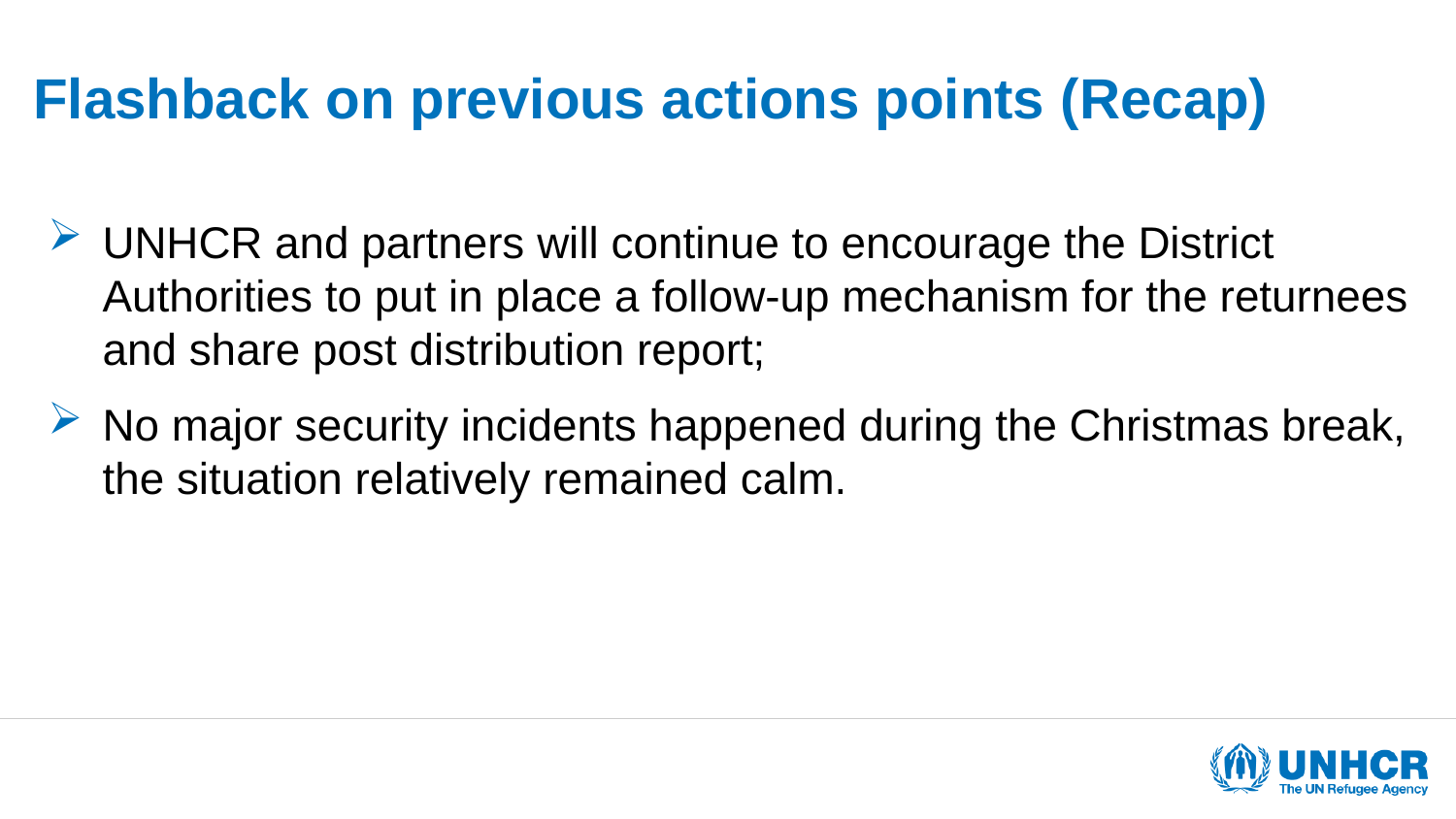

# Flashback on previous actions points (Recap)
UNHCR and partners will continue to encourage the District Authorities to put in place a follow-up mechanism for the returnees and share post distribution report;
No major security incidents happened during the Christmas break, the situation relatively remained calm.